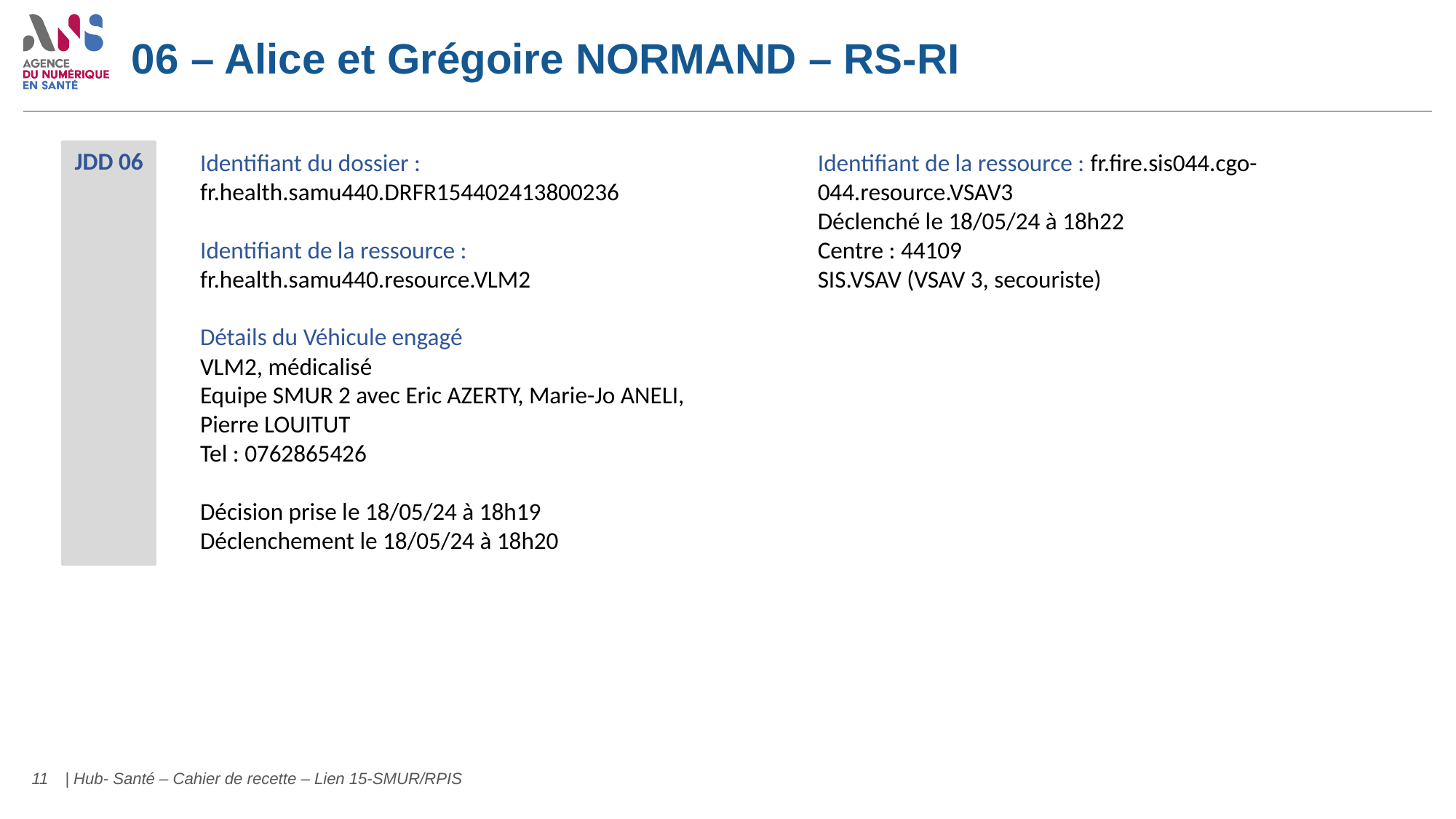

# 06 – Alice et Grégoire NORMAND – RS-RI
JDD 06
Identifiant de la ressource : fr.fire.sis044.cgo-044.resource.VSAV3
Déclenché le 18/05/24 à 18h22
Centre : 44109
SIS.VSAV (VSAV 3, secouriste)
Identifiant du dossier : fr.health.samu440.DRFR154402413800236

Identifiant de la ressource : fr.health.samu440.resource.VLM2

Détails du Véhicule engagé
VLM2, médicalisé
Equipe SMUR 2 avec Eric AZERTY, Marie-Jo ANELI, Pierre LOUITUT
Tel : 0762865426

Décision prise le 18/05/24 à 18h19
Déclenchement le 18/05/24 à 18h20
11
| Hub- Santé – Cahier de recette – Lien 15-SMUR/RPIS